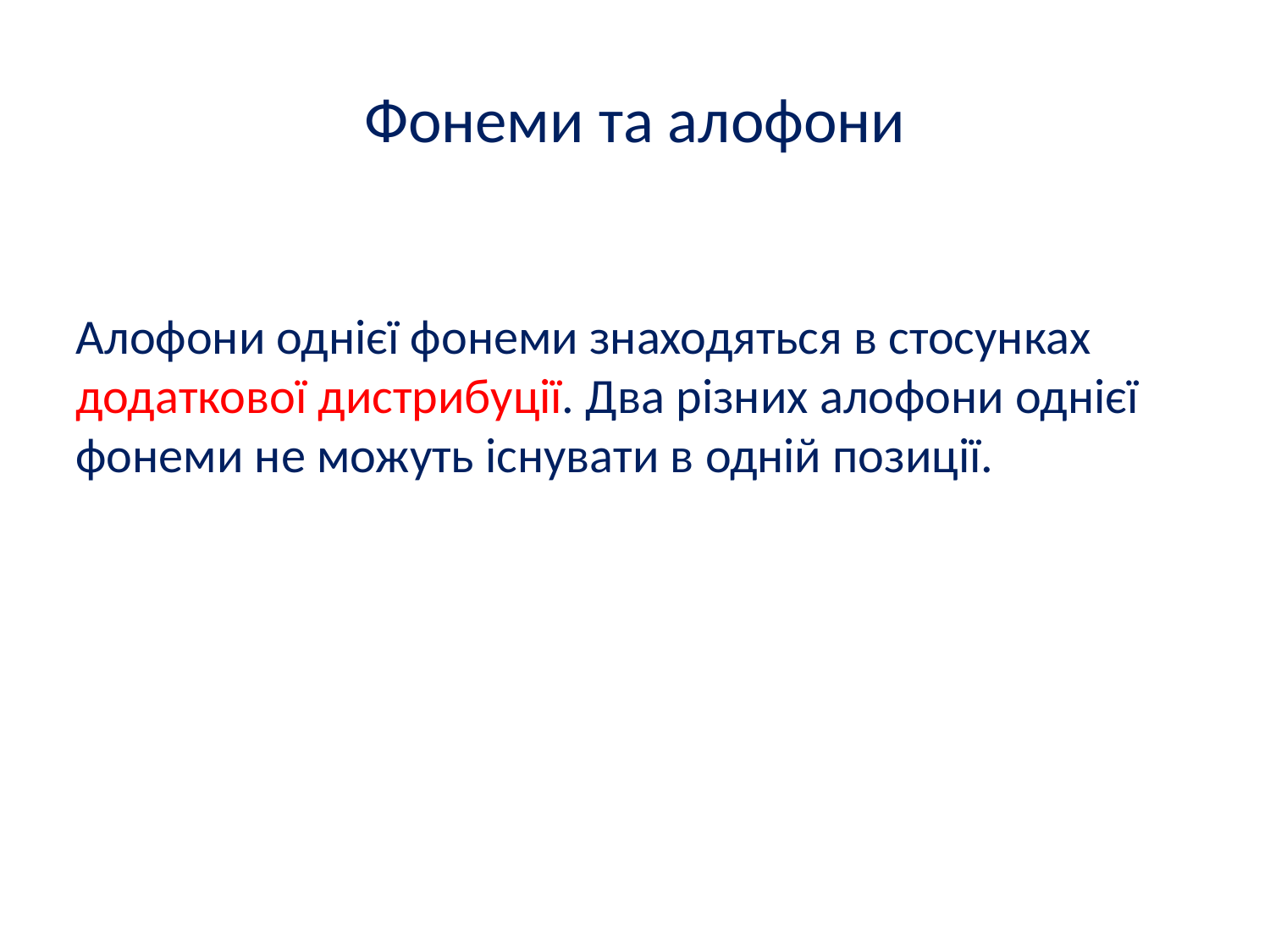

Фонеми та алофони

Алофони однієї фонеми знаходяться в стосунках додаткової дистрибуції. Два різних алофони однієї фонеми не можуть існувати в одній позиції.